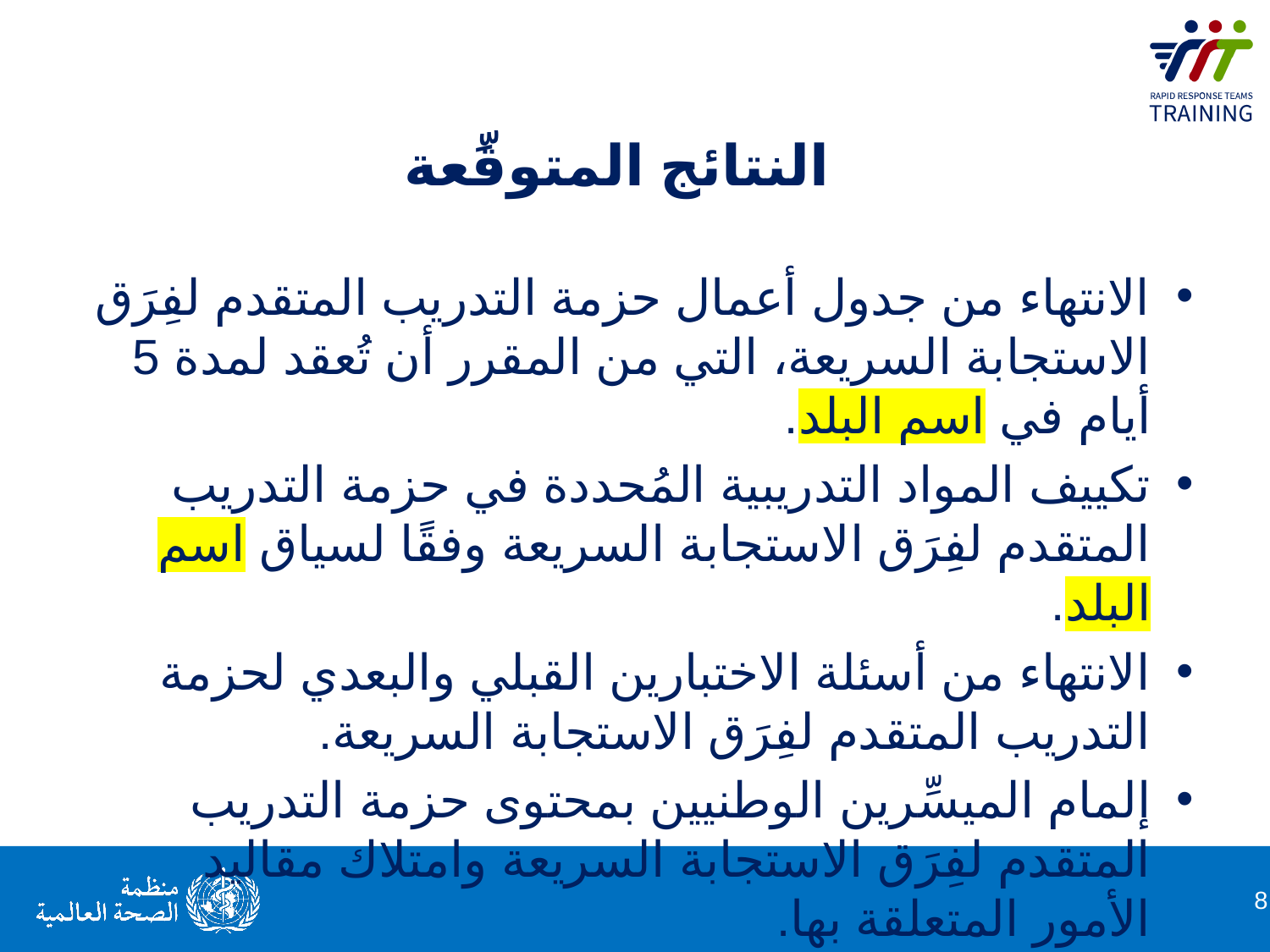

# النتائج المتوقَّعة
الانتهاء من جدول أعمال حزمة التدريب المتقدم لفِرَق الاستجابة السريعة، التي من المقرر أن تُعقد لمدة 5 أيام في اسم البلد.
تكييف المواد التدريبية المُحددة في حزمة التدريب المتقدم لفِرَق الاستجابة السريعة وفقًا لسياق اسم البلد.
الانتهاء من أسئلة الاختبارين القبلي والبعدي لحزمة التدريب المتقدم لفِرَق الاستجابة السريعة.
إلمام الميسِّرين الوطنيين بمحتوى حزمة التدريب المتقدم لفِرَق الاستجابة السريعة وامتلاك مقاليد الأمور المتعلقة بها.